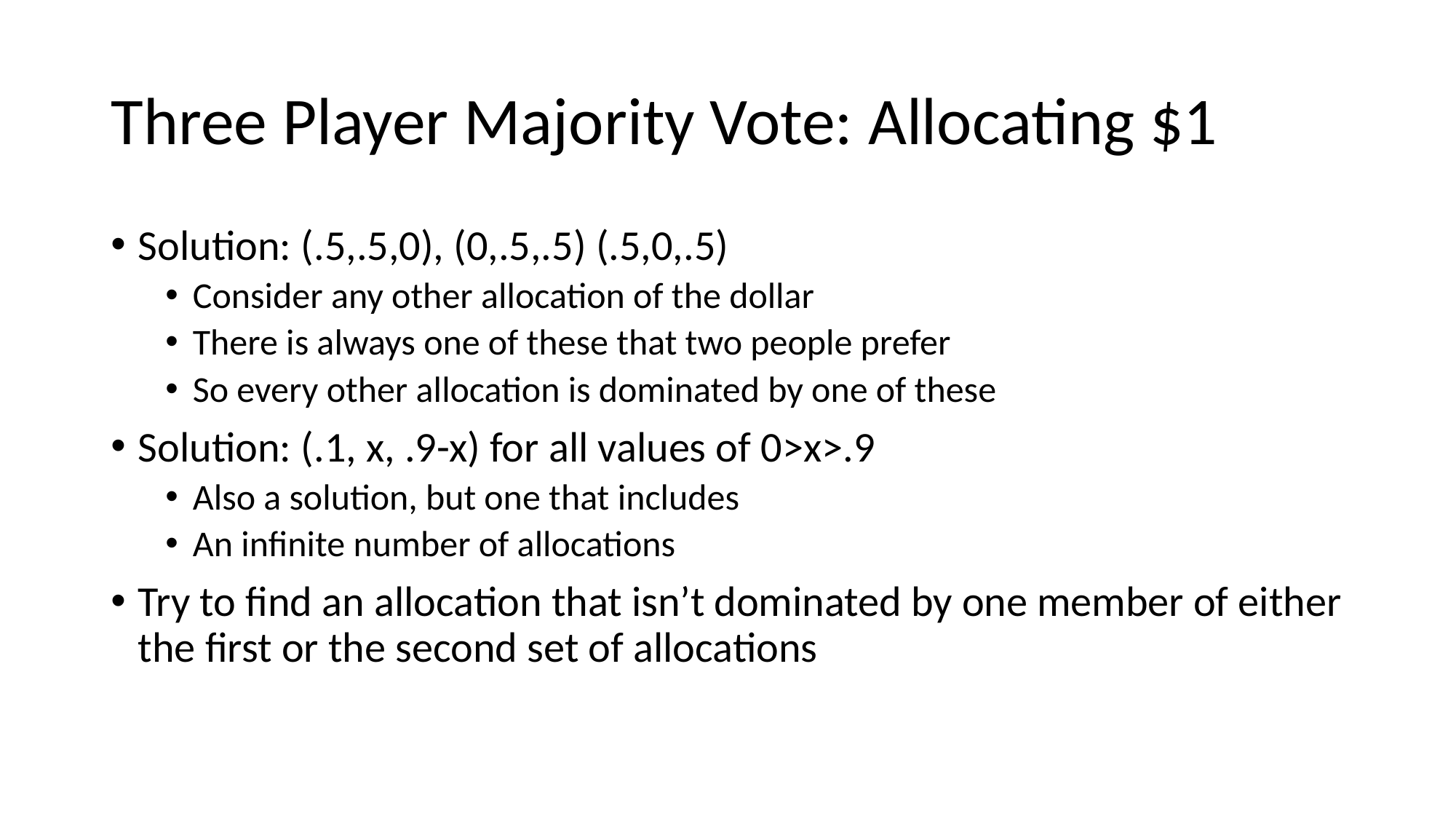

# Three Player Majority Vote: Allocating $1
Solution: (.5,.5,0), (0,.5,.5) (.5,0,.5)
Consider any other allocation of the dollar
There is always one of these that two people prefer
So every other allocation is dominated by one of these
Solution: (.1, x, .9-x) for all values of 0>x>.9
Also a solution, but one that includes
An infinite number of allocations
Try to find an allocation that isn’t dominated by one member of either the first or the second set of allocations